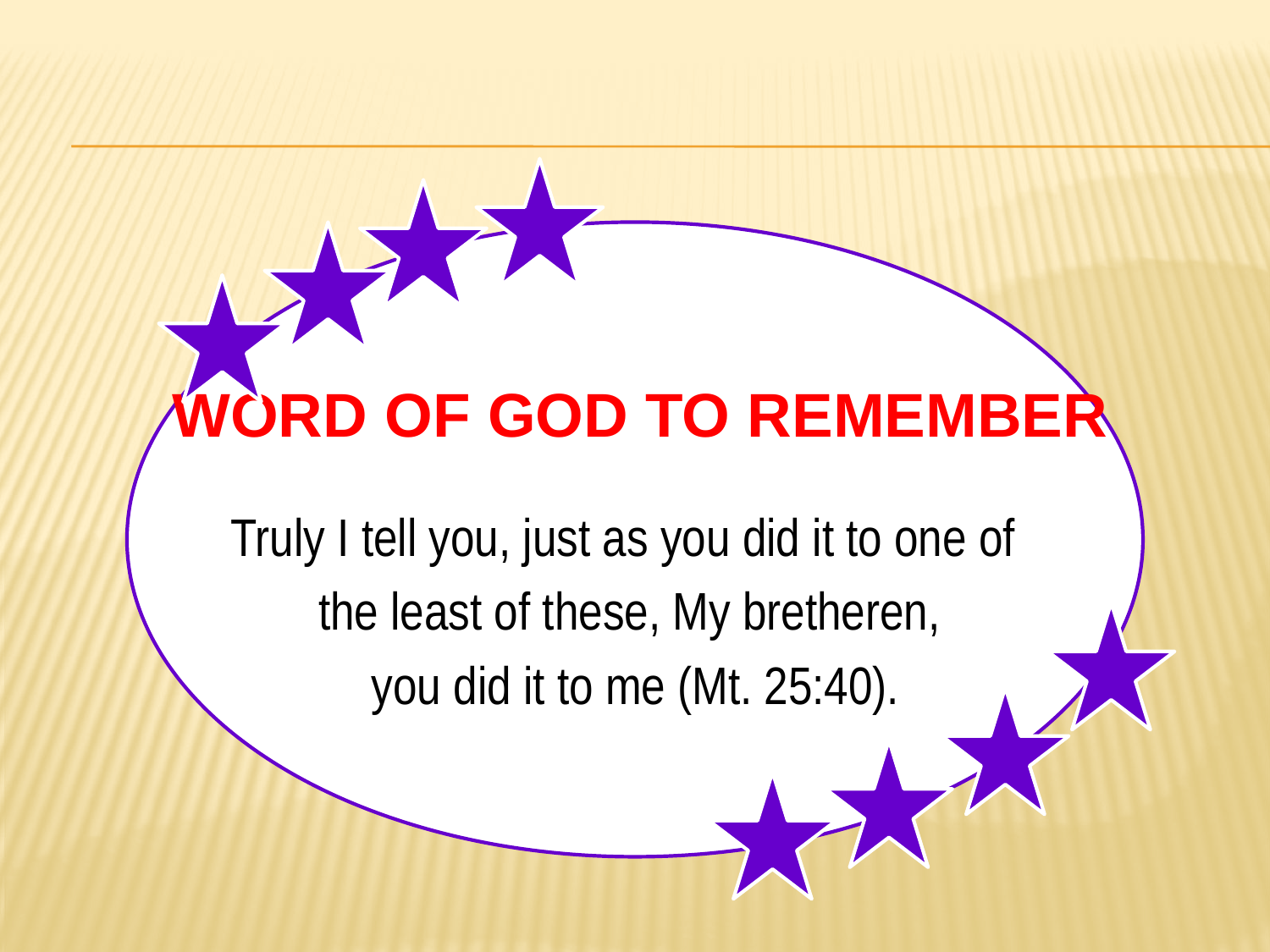

# Word of God to Remember
Truly I tell you, just as you did it to one of
the least of these, My bretheren,
 you did it to me (Mt. 25:40).